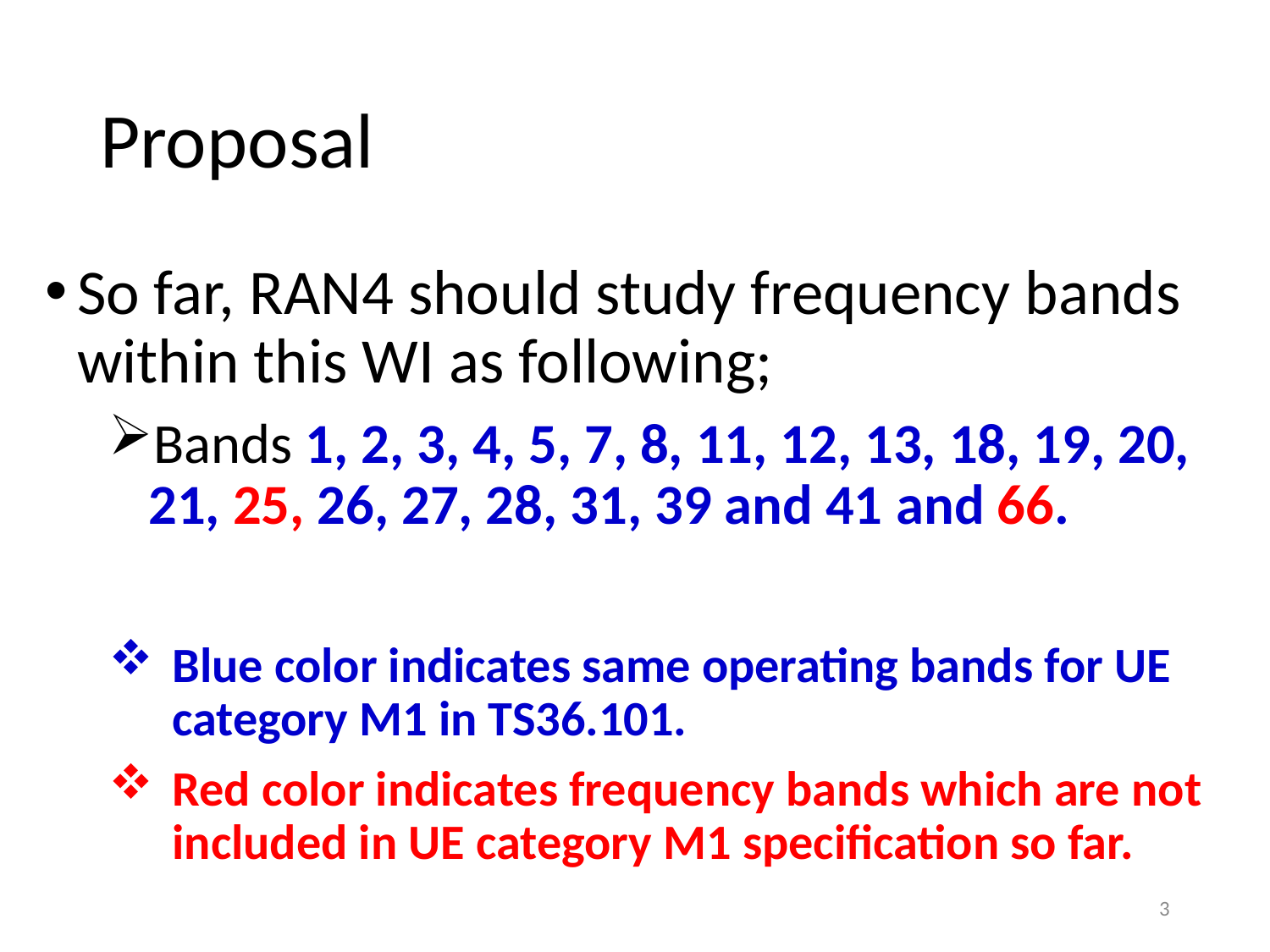

# Proposal
So far, RAN4 should study frequency bands within this WI as following;
Bands 1, 2, 3, 4, 5, 7, 8, 11, 12, 13, 18, 19, 20, 21, 25, 26, 27, 28, 31, 39 and 41 and 66.

Blue color indicates same operating bands for UE category M1 in TS36.101.
Red color indicates frequency bands which are not included in UE category M1 specification so far.

3